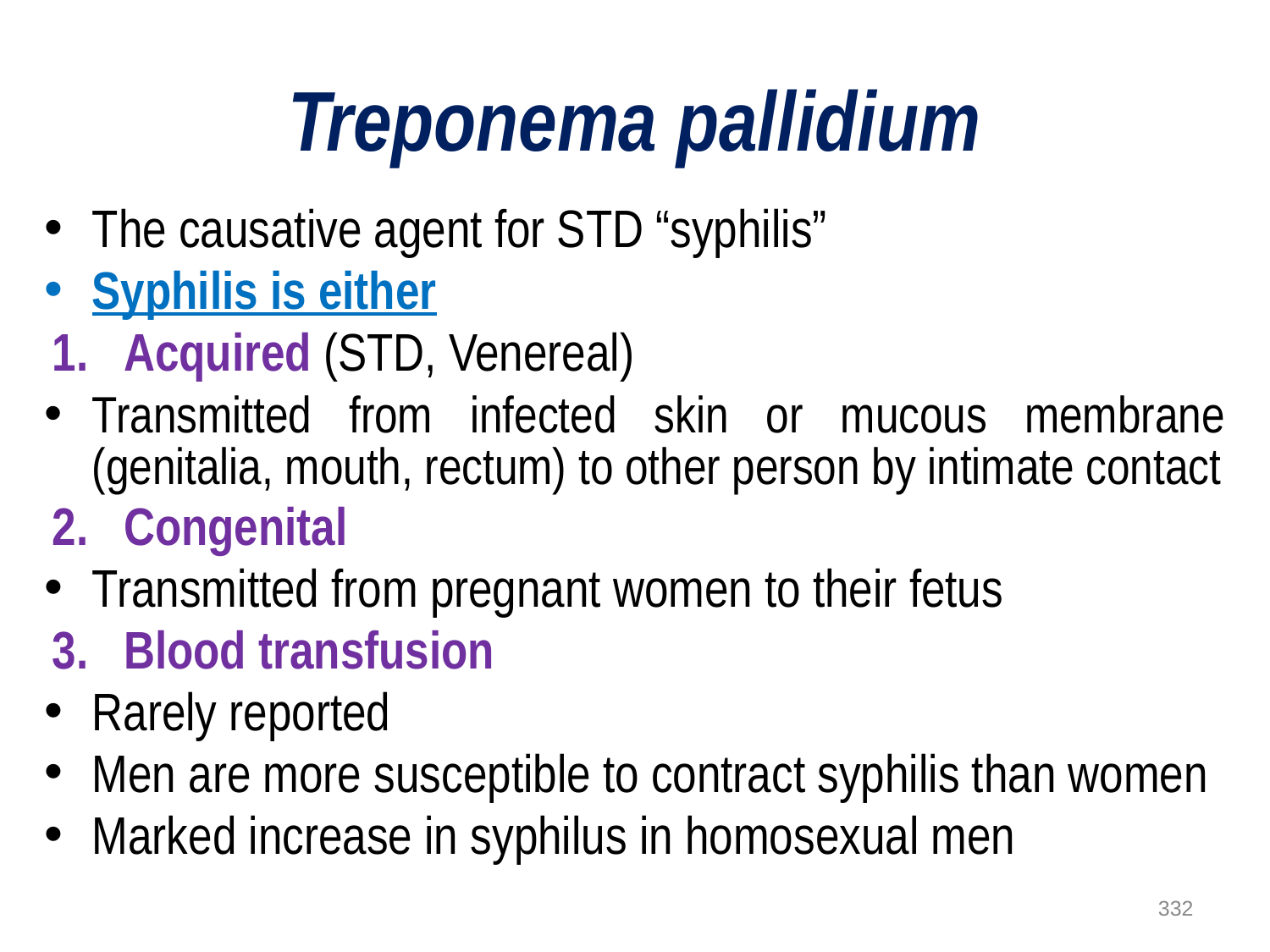

# Treponema pallidium
The causative agent for STD “syphilis”
Syphilis is either
Acquired (STD, Venereal)
Transmitted from infected skin or mucous membrane (genitalia, mouth, rectum) to other person by intimate contact
Congenital
Transmitted from pregnant women to their fetus
Blood transfusion
Rarely reported
Men are more susceptible to contract syphilis than women
Marked increase in syphilus in homosexual men

332